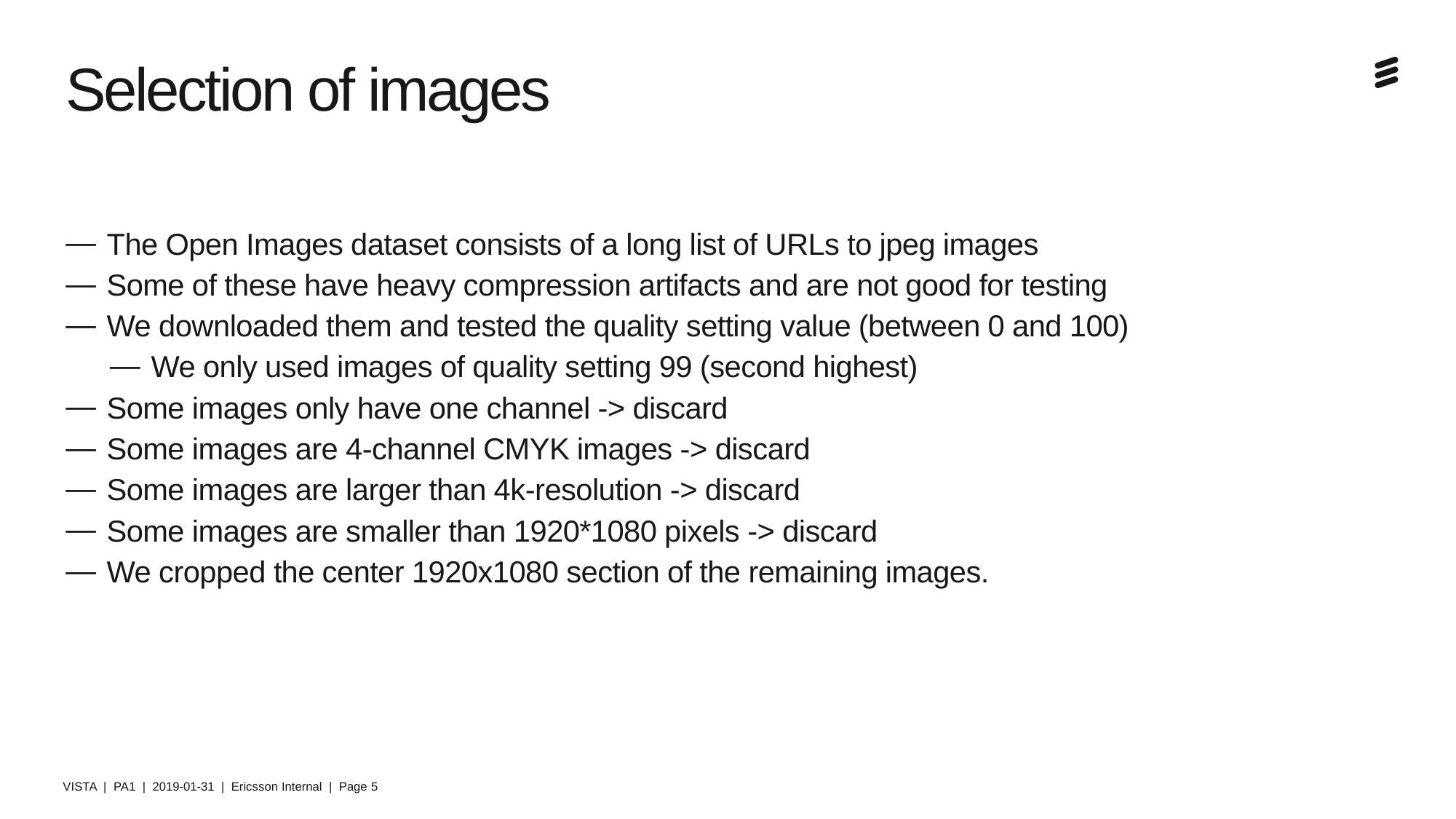

# Selection of images
The Open Images dataset consists of a long list of URLs to jpeg images
Some of these have heavy compression artifacts and are not good for testing
We downloaded them and tested the quality setting value (between 0 and 100)
We only used images of quality setting 99 (second highest)
Some images only have one channel -> discard
Some images are 4-channel CMYK images -> discard
Some images are larger than 4k-resolution -> discard
Some images are smaller than 1920*1080 pixels -> discard
We cropped the center 1920x1080 section of the remaining images.